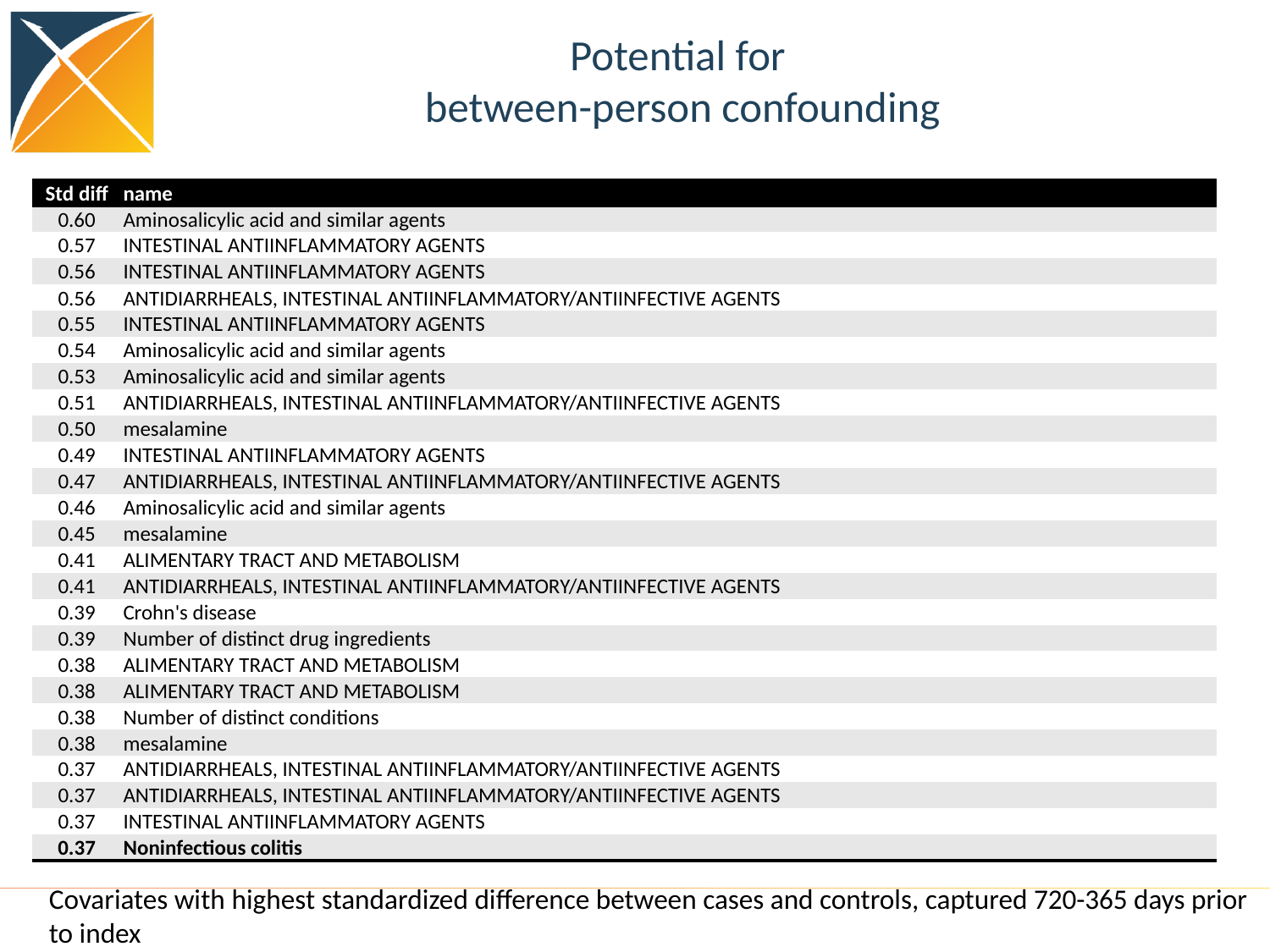

# Potential for between-person confounding
| Std diff | name |
| --- | --- |
| 0.60 | Aminosalicylic acid and similar agents |
| 0.57 | INTESTINAL ANTIINFLAMMATORY AGENTS |
| 0.56 | INTESTINAL ANTIINFLAMMATORY AGENTS |
| 0.56 | ANTIDIARRHEALS, INTESTINAL ANTIINFLAMMATORY/ANTIINFECTIVE AGENTS |
| 0.55 | INTESTINAL ANTIINFLAMMATORY AGENTS |
| 0.54 | Aminosalicylic acid and similar agents |
| 0.53 | Aminosalicylic acid and similar agents |
| 0.51 | ANTIDIARRHEALS, INTESTINAL ANTIINFLAMMATORY/ANTIINFECTIVE AGENTS |
| 0.50 | mesalamine |
| 0.49 | INTESTINAL ANTIINFLAMMATORY AGENTS |
| 0.47 | ANTIDIARRHEALS, INTESTINAL ANTIINFLAMMATORY/ANTIINFECTIVE AGENTS |
| 0.46 | Aminosalicylic acid and similar agents |
| 0.45 | mesalamine |
| 0.41 | ALIMENTARY TRACT AND METABOLISM |
| 0.41 | ANTIDIARRHEALS, INTESTINAL ANTIINFLAMMATORY/ANTIINFECTIVE AGENTS |
| 0.39 | Crohn's disease |
| 0.39 | Number of distinct drug ingredients |
| 0.38 | ALIMENTARY TRACT AND METABOLISM |
| 0.38 | ALIMENTARY TRACT AND METABOLISM |
| 0.38 | Number of distinct conditions |
| 0.38 | mesalamine |
| 0.37 | ANTIDIARRHEALS, INTESTINAL ANTIINFLAMMATORY/ANTIINFECTIVE AGENTS |
| 0.37 | ANTIDIARRHEALS, INTESTINAL ANTIINFLAMMATORY/ANTIINFECTIVE AGENTS |
| 0.37 | INTESTINAL ANTIINFLAMMATORY AGENTS |
| 0.37 | Noninfectious colitis |
Covariates with highest standardized difference between cases and controls, captured 720-365 days prior to index

12